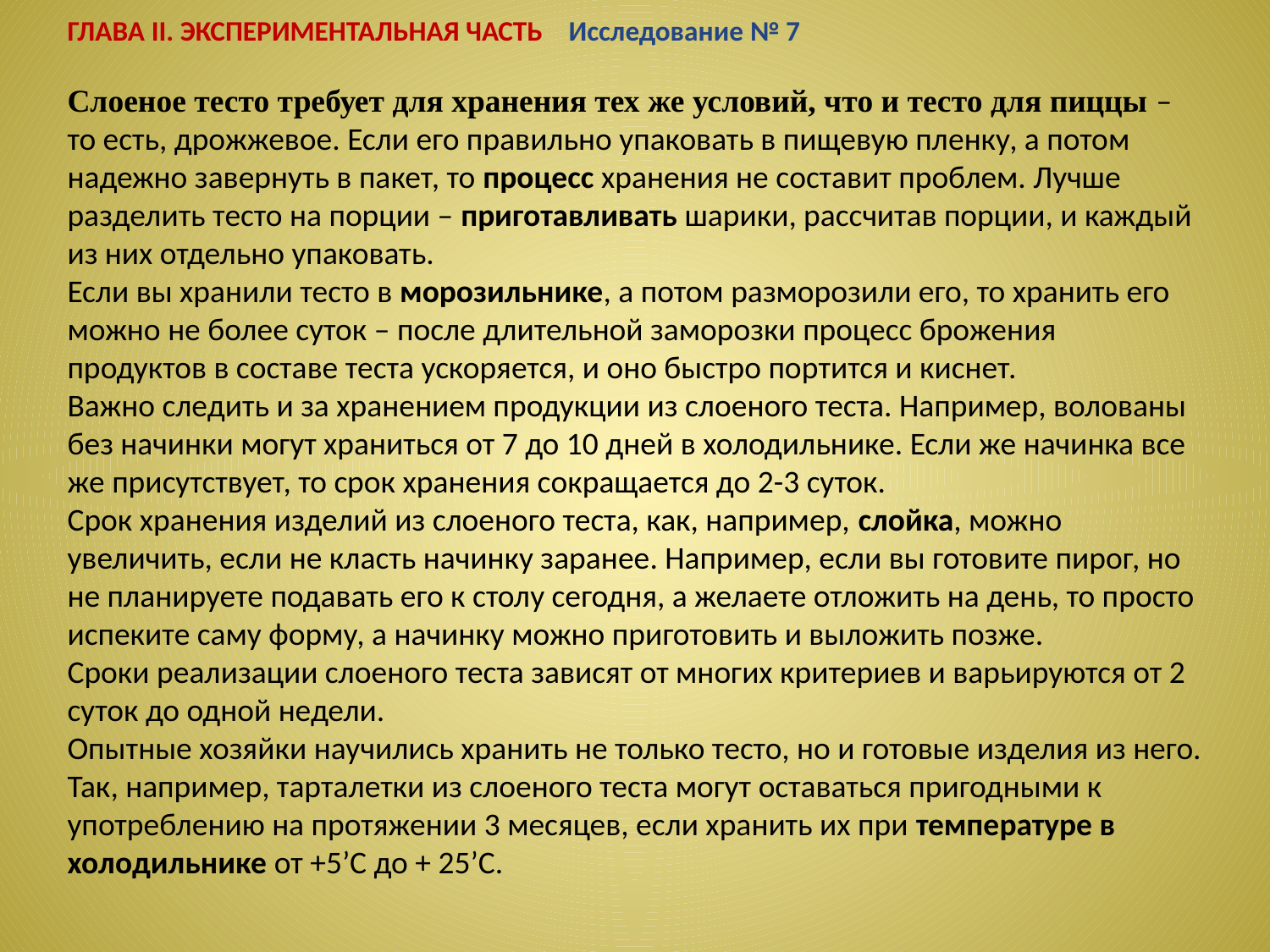

Глава II. Экспериментальная часть    Исследование № 7

Слоеное тесто требует для хранения тех же условий, что и тесто для пиццы – то есть, дрожжевое. Если его правильно упаковать в пищевую пленку, а потом надежно завернуть в пакет, то процесс хранения не составит проблем. Лучше разделить тесто на порции – приготавливать шарики, рассчитав порции, и каждый из них отдельно упаковать.
Если вы хранили тесто в морозильнике, а потом разморозили его, то хранить его можно не более суток – после длительной заморозки процесс брожения продуктов в составе теста ускоряется, и оно быстро портится и киснет.
Важно следить и за хранением продукции из слоеного теста. Например, волованы без начинки могут храниться от 7 до 10 дней в холодильнике. Если же начинка все же присутствует, то срок хранения сокращается до 2-3 суток.
Срок хранения изделий из слоеного теста, как, например, слойка, можно увеличить, если не класть начинку заранее. Например, если вы готовите пирог, но не планируете подавать его к столу сегодня, а желаете отложить на день, то просто испеките саму форму, а начинку можно приготовить и выложить позже.
Сроки реализации слоеного теста зависят от многих критериев и варьируются от 2 суток до одной недели.
Опытные хозяйки научились хранить не только тесто, но и готовые изделия из него. Так, например, тарталетки из слоеного теста могут оставаться пригодными к употреблению на протяжении 3 месяцев, если хранить их при температуре в холодильнике от +5’C до + 25’С.